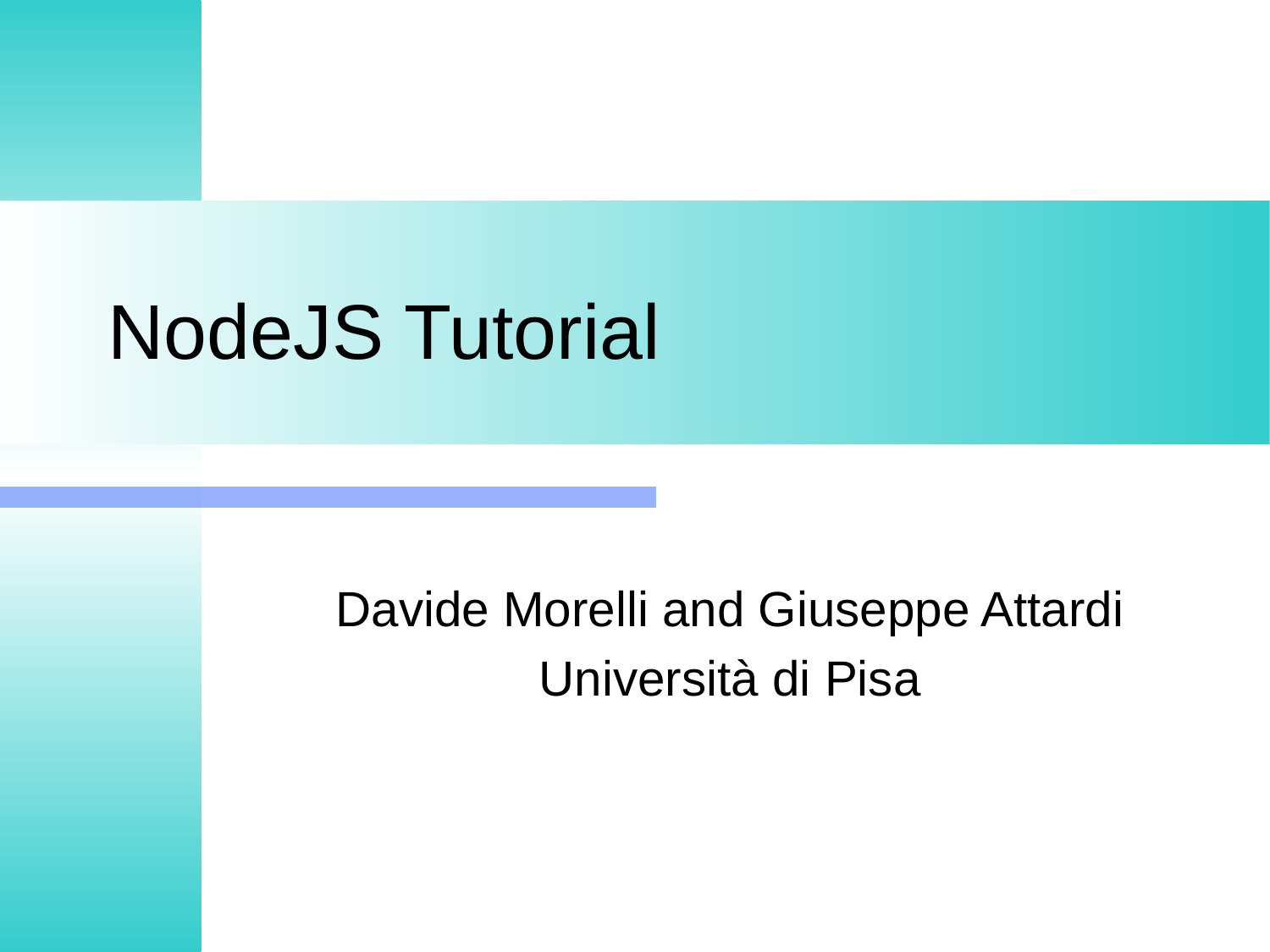

# NodeJS Tutorial
Davide Morelli and Giuseppe Attardi
Università di Pisa